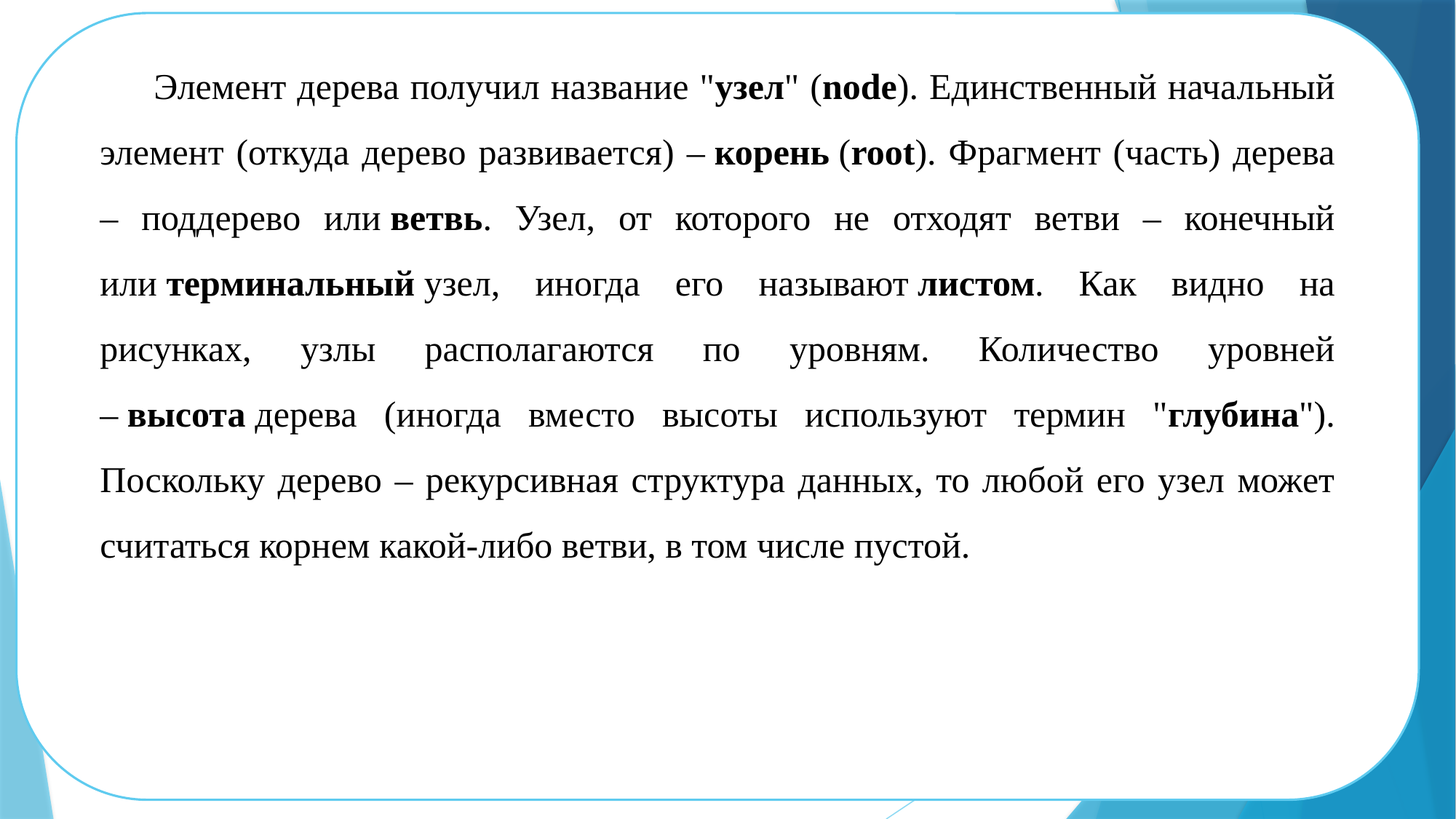

Элемент дерева получил название "узел" (node). Единственный начальный элемент (откуда дерево развивается) – корень (root). Фрагмент (часть) дерева – поддерево или ветвь. Узел, от которого не отходят ветви – конечный или терминальный узел, иногда его называют листом. Как видно на рисунках, узлы располагаются по уровням. Количество уровней – высота дерева (иногда вместо высоты используют термин "глубина"). Поскольку дерево – рекурсивная структура данных, то любой его узел может считаться корнем какой-либо ветви, в том числе пустой.